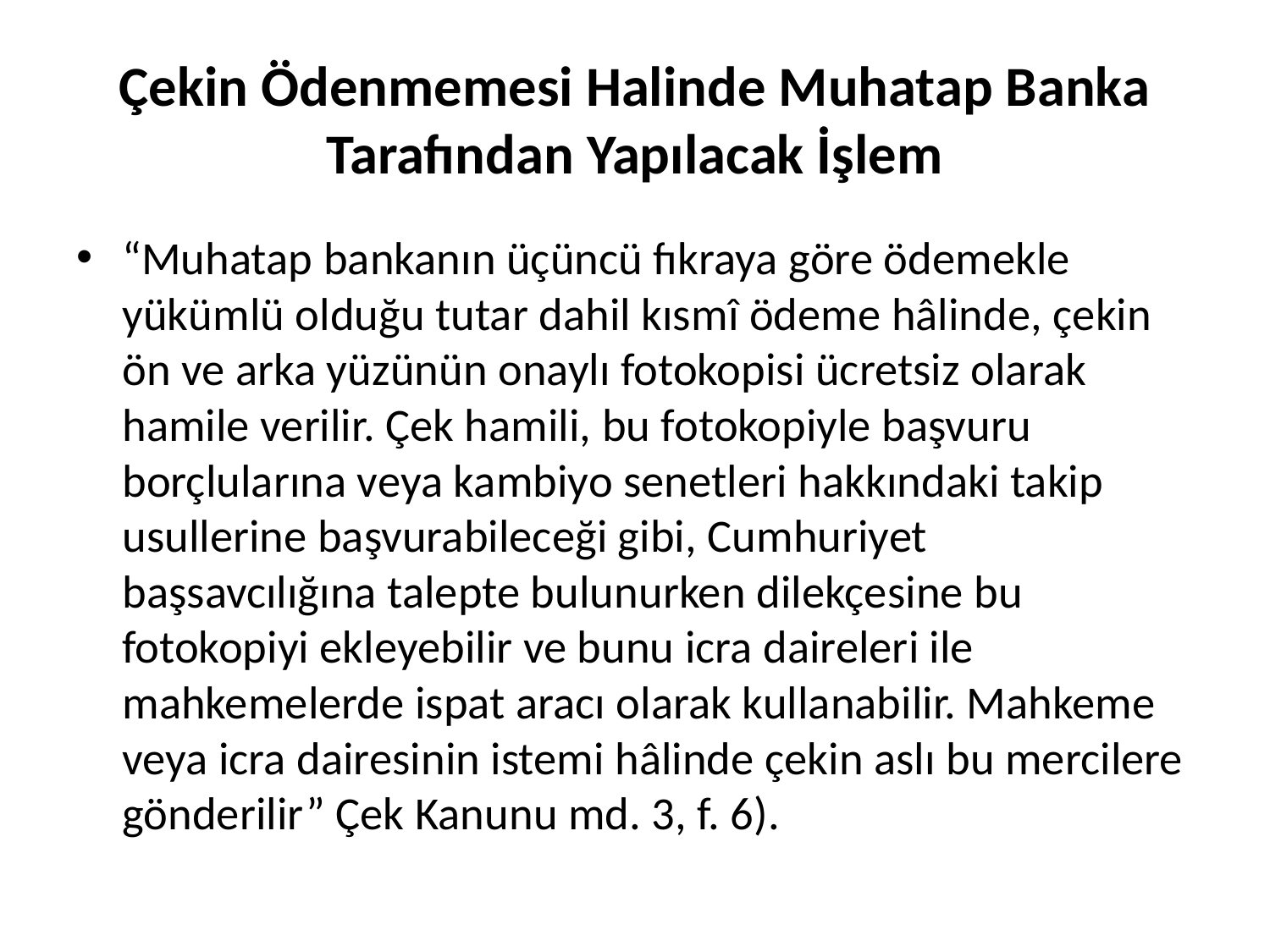

# Çekin Ödenmemesi Halinde Muhatap Banka Tarafından Yapılacak İşlem
“Muhatap bankanın üçüncü fıkraya göre ödemekle yükümlü olduğu tutar dahil kısmî ödeme hâlinde, çekin ön ve arka yüzünün onaylı fotokopisi ücretsiz olarak hamile verilir. Çek hamili, bu fotokopiyle başvuru borçlularına veya kambiyo senetleri hakkındaki takip usullerine başvurabileceği gibi, Cumhuriyet başsavcılığına talepte bulunurken dilekçesine bu fotokopiyi ekleyebilir ve bunu icra daireleri ile mahkemelerde ispat aracı olarak kullanabilir. Mahkeme veya icra dairesinin istemi hâlinde çekin aslı bu mercilere gönderilir” Çek Kanunu md. 3, f. 6).